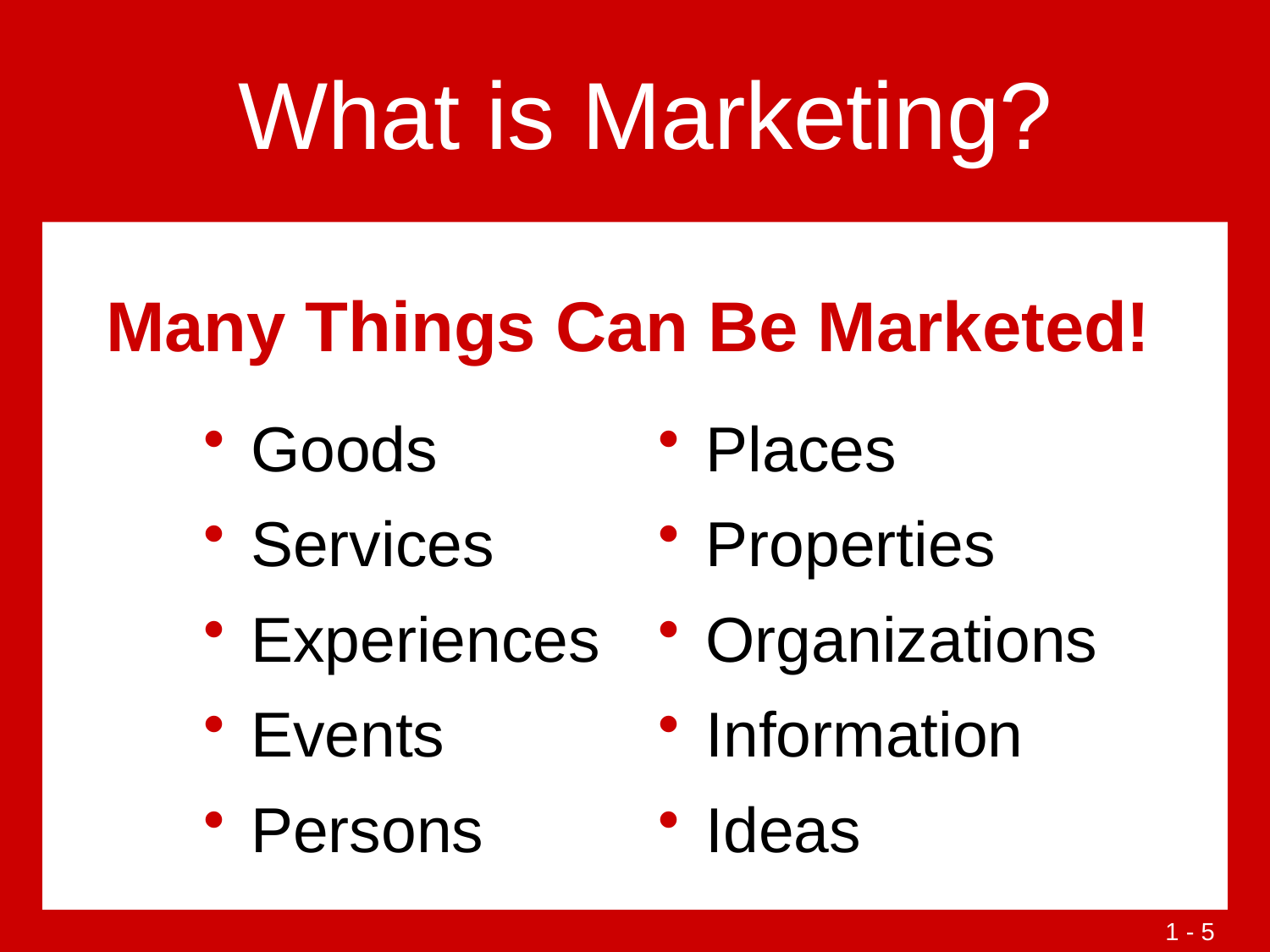

# What is Marketing?

Many Things Can Be Marketed!
Goods
Services
Experiences
Events
Persons
Places
Properties
Organizations
Information
Ideas

1 - 5